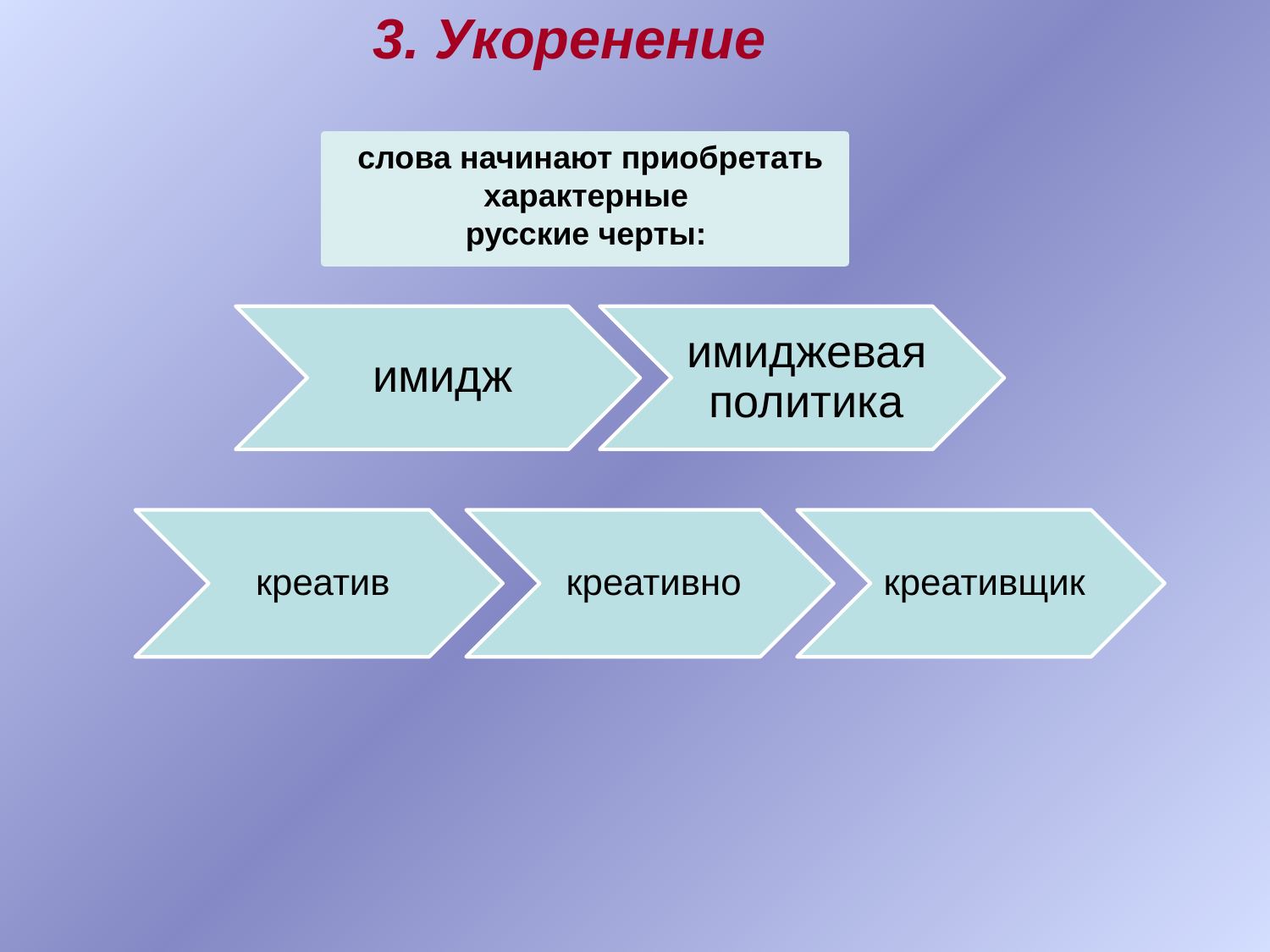

3. Укоренение
слова начинают приобретать характерные
русские черты:

креатив
креативно
креативщик
имидж
имиджевая политика